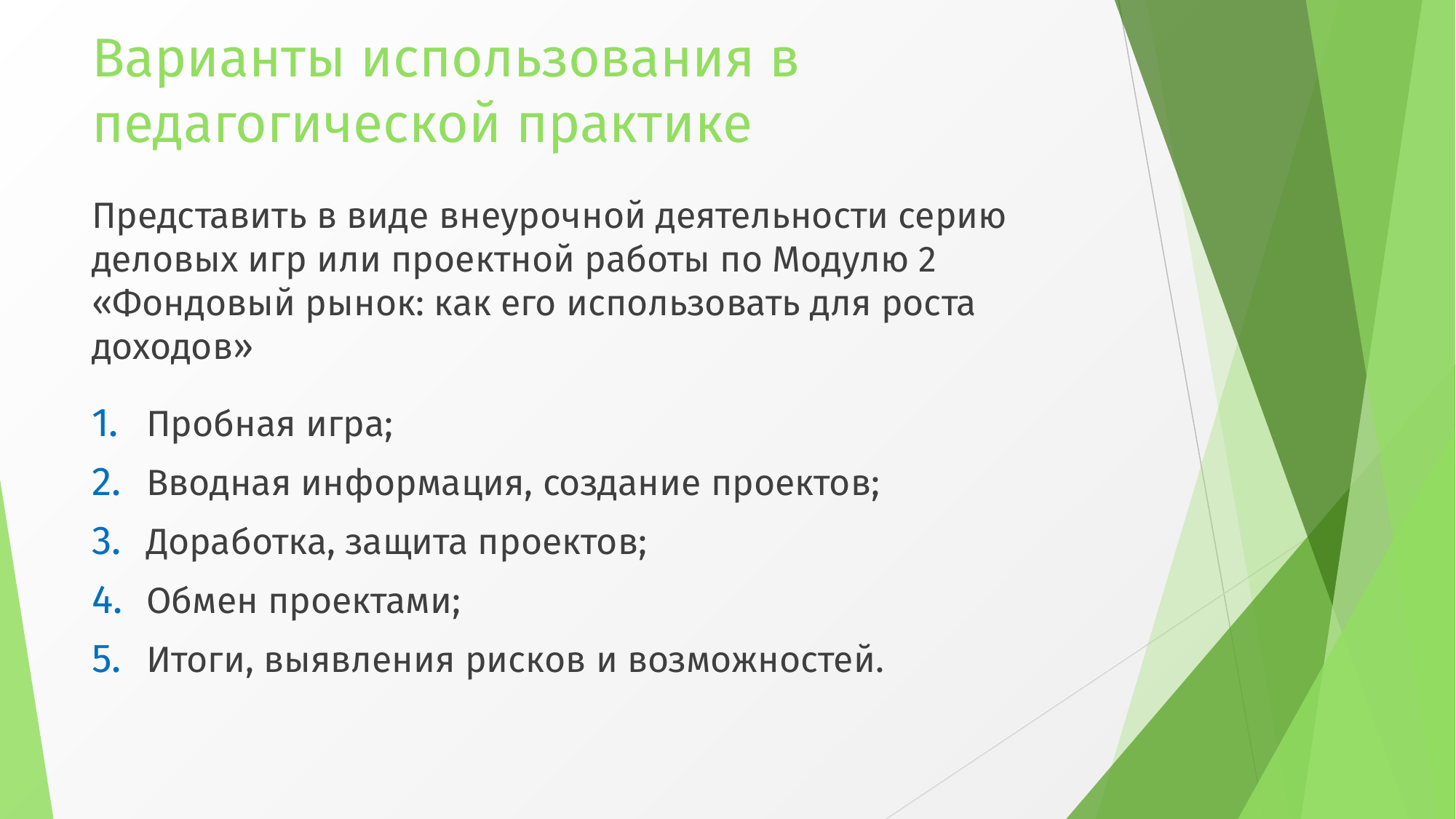

# Варианты использования в педагогической практике
Представить в виде внеурочной деятельности серию деловых игр или проектной работы по Модулю 2 «Фондовый рынок: как его использовать для роста доходов»
Пробная игра;
Вводная информация, создание проектов;
Доработка, защита проектов;
Обмен проектами;
Итоги, выявления рисков и возможностей.